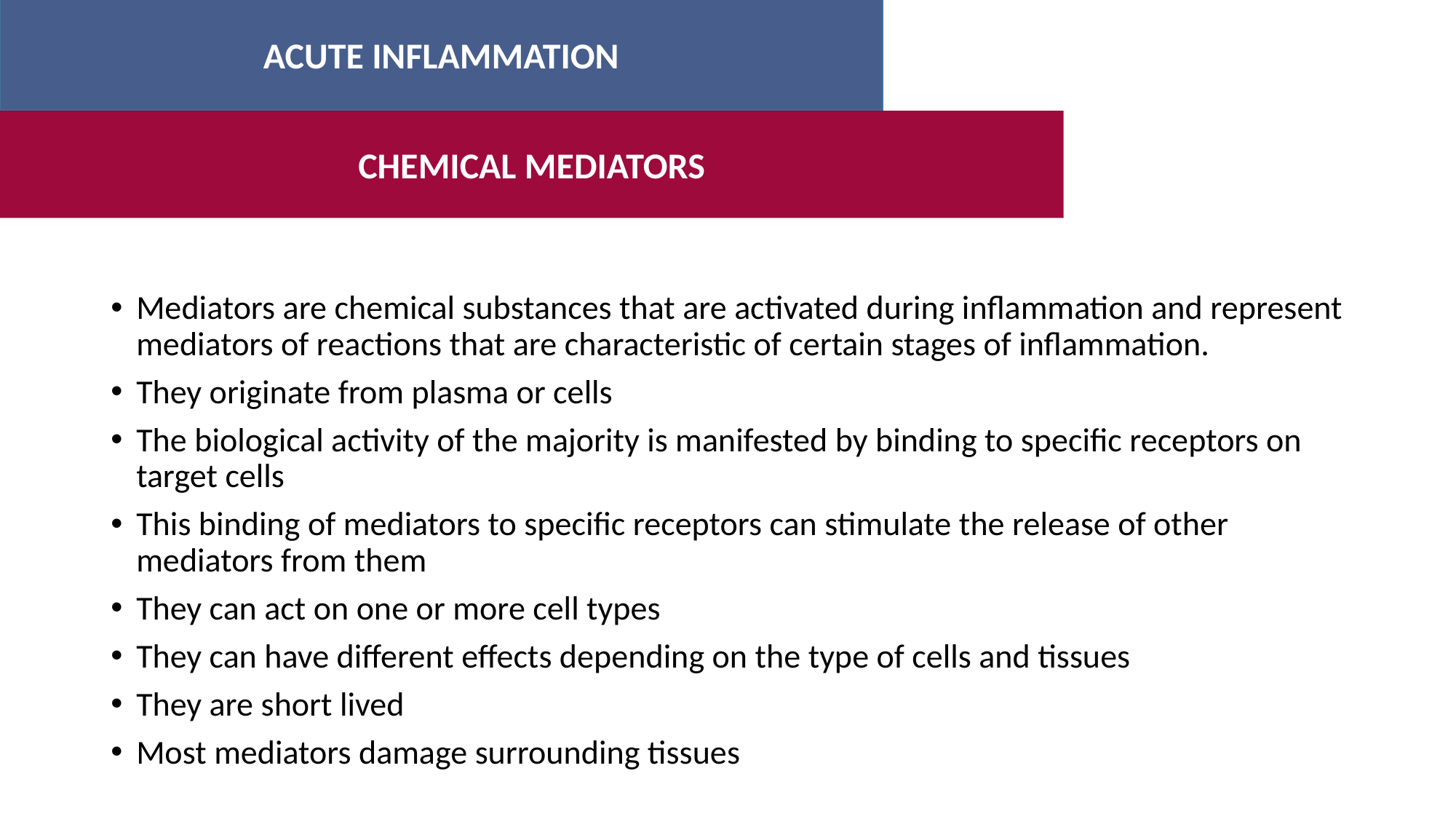

ACUTE INFLAMMATION
#
CHEMICAL MEDIATORS
Mediators are chemical substances that are activated during inflammation and represent mediators of reactions that are characteristic of certain stages of inflammation.
They originate from plasma or cells
The biological activity of the majority is manifested by binding to specific receptors on target cells
This binding of mediators to specific receptors can stimulate the release of other mediators from them
They can act on one or more cell types
They can have different effects depending on the type of cells and tissues
They are short lived
Most mediators damage surrounding tissues